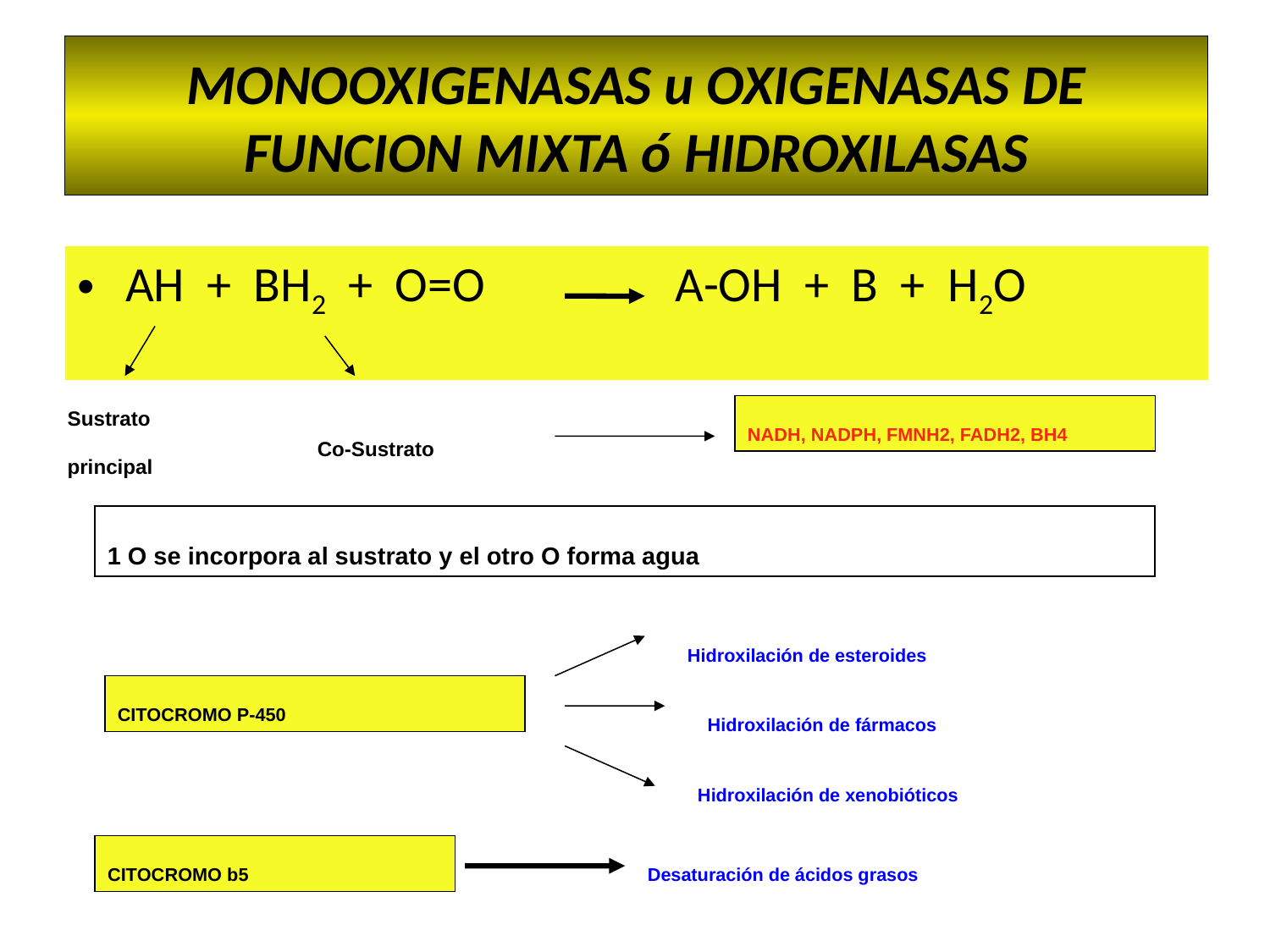

# MONOOXIGENASAS u OXIGENASAS DE FUNCION MIXTA ó HIDROXILASAS
AH  +  BH2  +  O=O                 A-OH  +  B  +  H2O

Sustrato principal
NADH, NADPH, FMNH2, FADH2, BH4
Co-Sustrato

1 O se incorpora al sustrato y el otro O forma agua
Hidroxilación de esteroides

CITOCROMO P-450
Hidroxilación de fármacos

Hidroxilación de xenobióticos
CITOCROMO b5
Desaturación de ácidos grasos